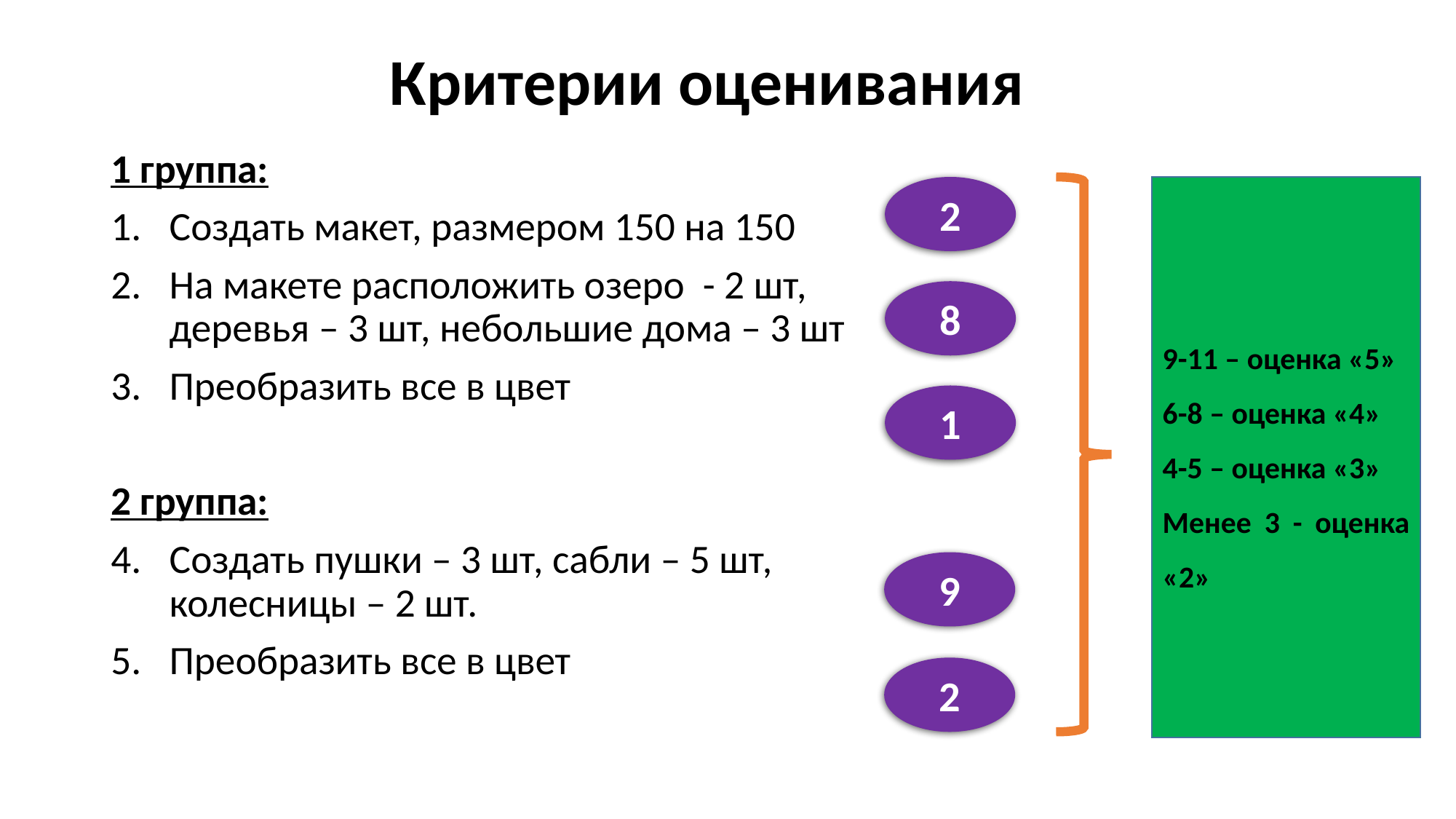

# Критерии оценивания
1 группа:
Создать макет, размером 150 на 150
На макете расположить озеро  - 2 шт, деревья – 3 шт, небольшие дома – 3 шт
Преобразить все в цвет

2 группа:
Создать пушки – 3 шт, сабли – 5 шт, колесницы – 2 шт.
Преобразить все в цвет

2

9-11 – оценка «5»
6-8 – оценка «4»
4-5 – оценка «3»
Менее 3 - оценка «2»
8
1
9
2